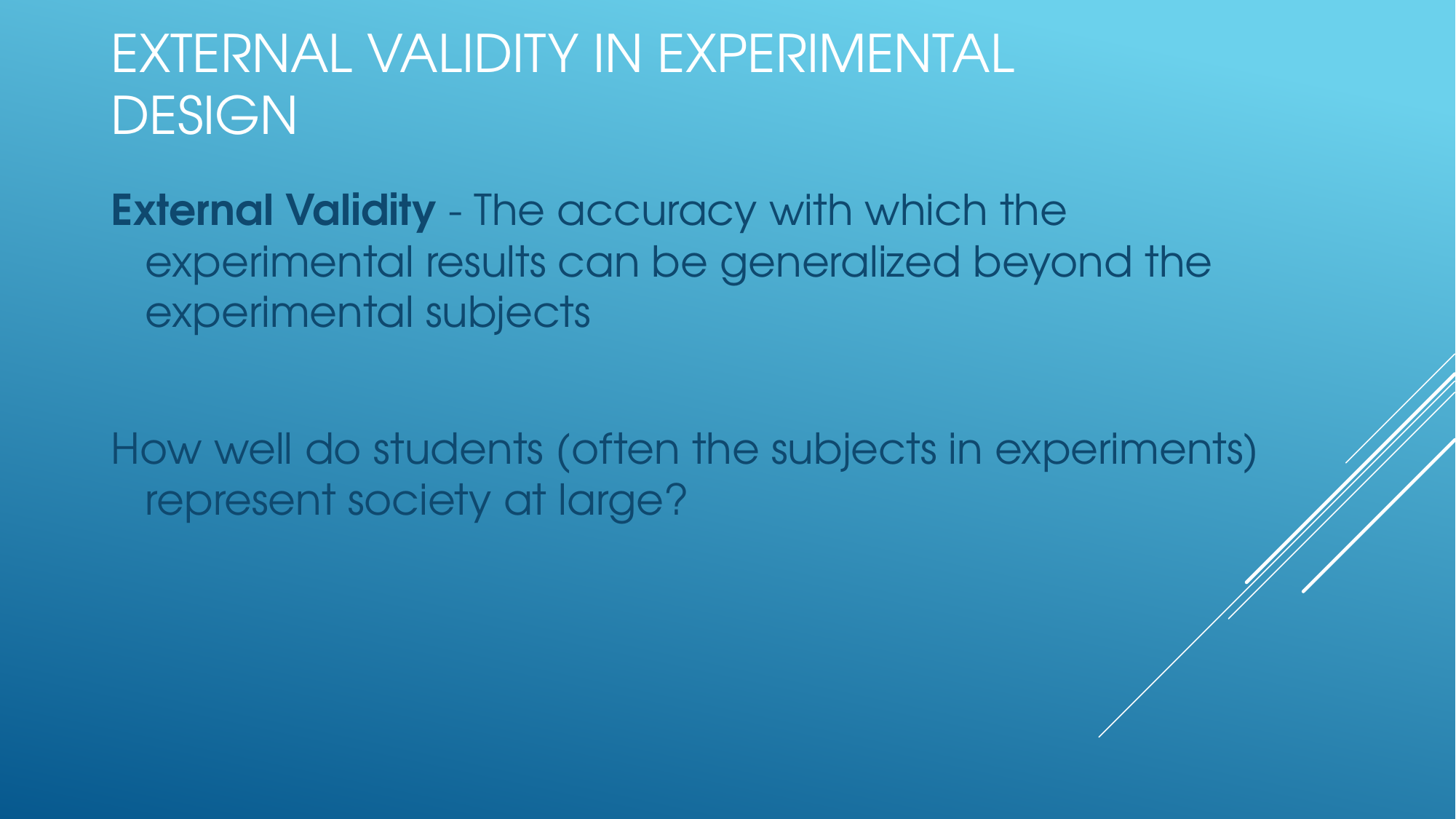

# External Validity in experimental design
External Validity - The accuracy with which the experimental results can be generalized beyond the experimental subjects

How well do students (often the subjects in experiments) represent society at large?